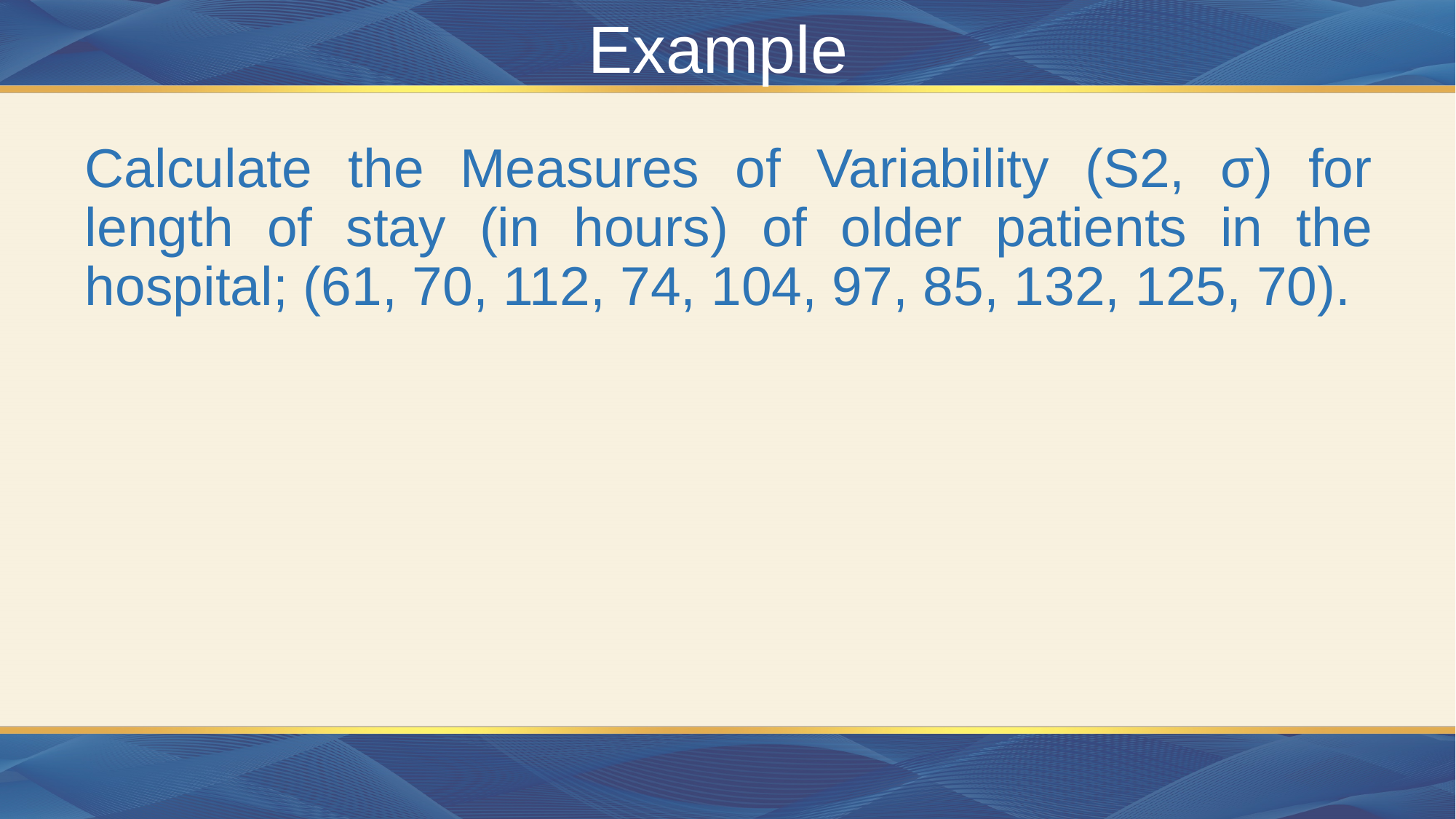

# Example
Calculate the Measures of Variability (S2, σ) for length of stay (in hours) of older patients in the hospital; (61, 70, 112, 74, 104, 97, 85, 132, 125, 70).